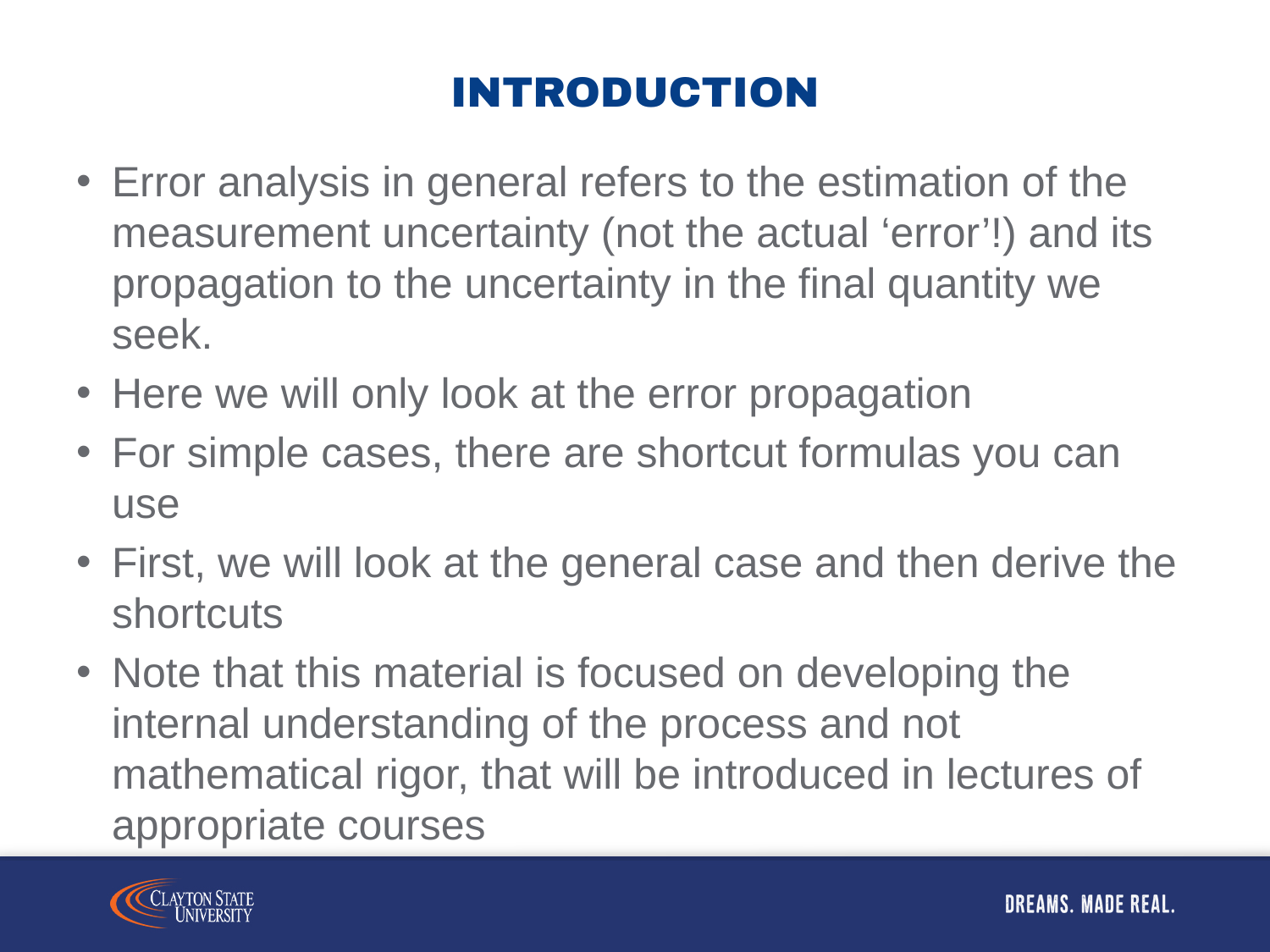

# Introduction
Error analysis in general refers to the estimation of the measurement uncertainty (not the actual ‘error’!) and its propagation to the uncertainty in the final quantity we seek.
Here we will only look at the error propagation
For simple cases, there are shortcut formulas you can use
First, we will look at the general case and then derive the shortcuts
Note that this material is focused on developing the internal understanding of the process and not mathematical rigor, that will be introduced in lectures of appropriate courses